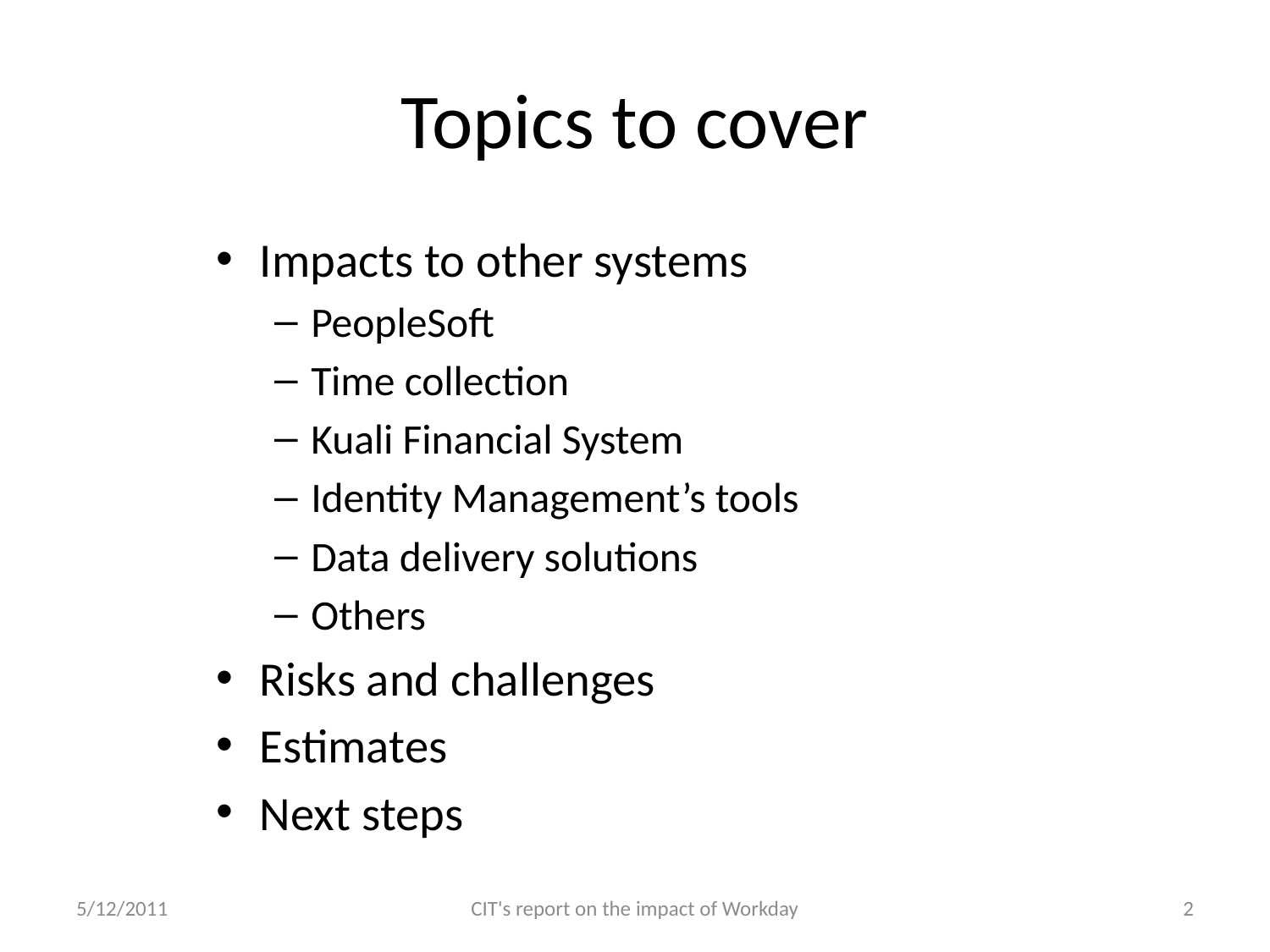

# Topics to cover
Impacts to other systems
PeopleSoft
Time collection
Kuali Financial System
Identity Management’s tools
Data delivery solutions
Others
Risks and challenges
Estimates
Next steps

5/12/2011
CIT's report on the impact of Workday
2